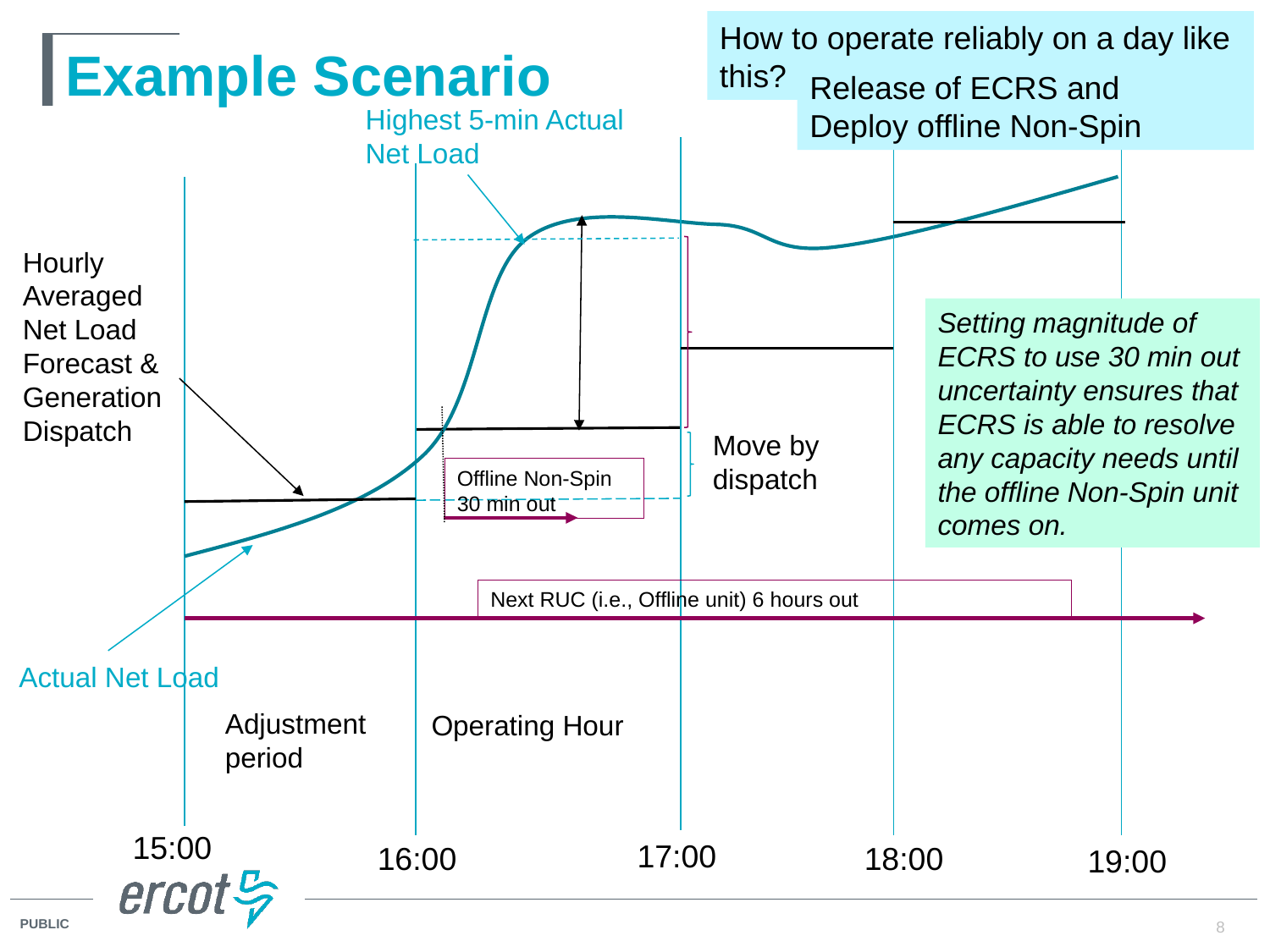

How to operate reliably on a day like this?
# Example Scenario
Release of ECRS and
Deploy offline Non-Spin
Highest 5-min Actual Net Load

Hourly Averaged Net Load Forecast & Generation Dispatch
Setting magnitude of ECRS to use 30 min out uncertainty ensures that ECRS is able to resolve any capacity needs until the offline Non-Spin unit comes on.
Move by dispatch

Offline Non-Spin 30 min out
Next RUC (i.e., Offline unit) 6 hours out
Actual Net Load
Adjustment period
Operating Hour
15:00
17:00
18:00
16:00
19:00
8